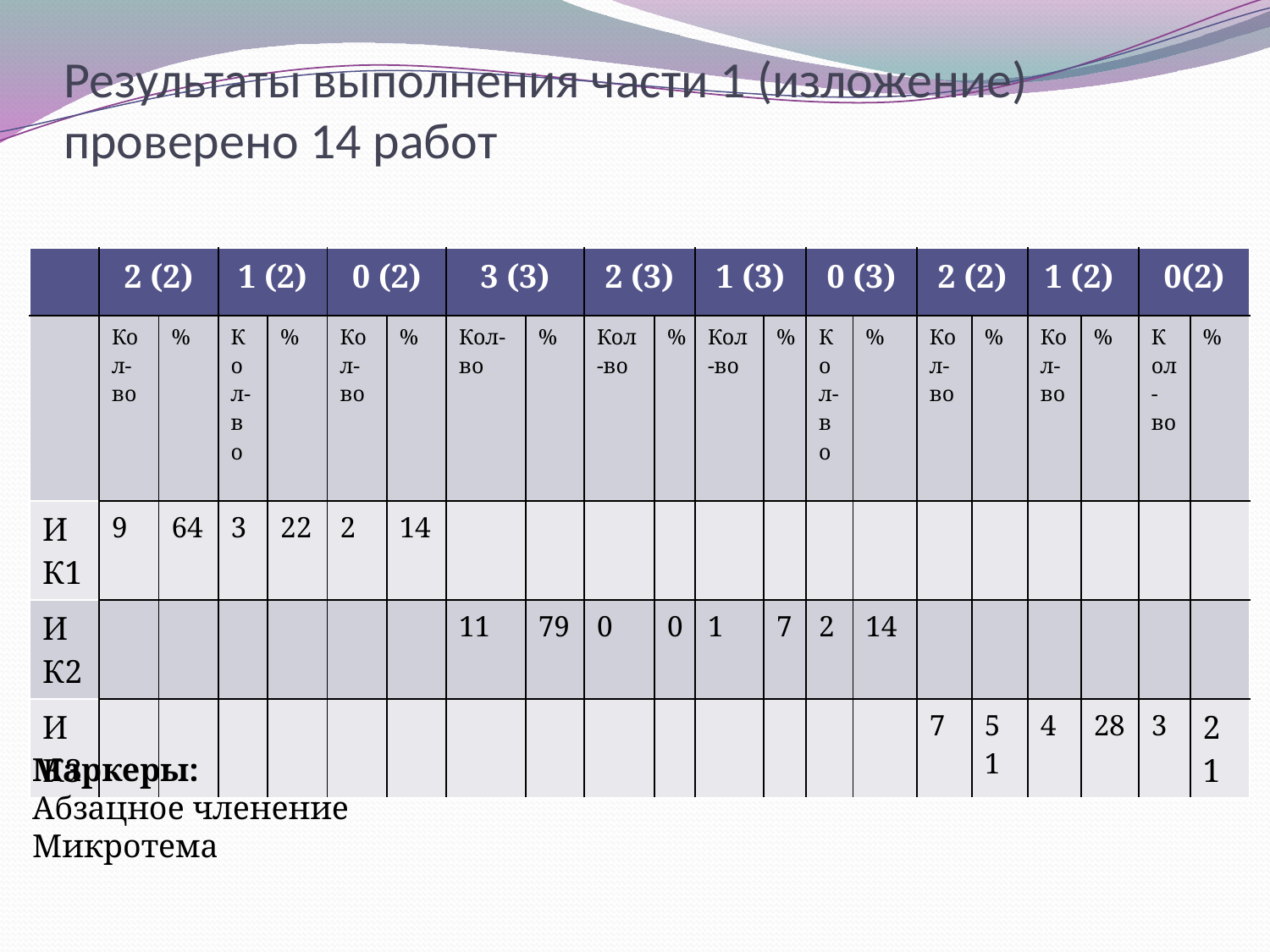

# Результаты выполнения части 1 (изложение) проверено 14 работ
|  | 2 (2) |  | 1 (2) |  | 0 (2) |  | 3 (3) |  | 2 (3) |  | 1 (3) |  | 0 (3) |  | 2 (2) |  | 1 (2) |  | 0(2) |  |
| --- | --- | --- | --- | --- | --- | --- | --- | --- | --- | --- | --- | --- | --- | --- | --- | --- | --- | --- | --- | --- |
|  | Кол-во | % | Кол-во | % | Кол-во | % | Кол-во | % | Кол-во | % | Кол-во | % | Кол-во | % | Кол-во | % | Кол-во | % | Кол-во | % |
| ИК1 | 9 | 64 | 3 | 22 | 2 | 14 |  |  |  |  |  |  |  |  |  |  |  |  |  |  |
| ИК2 |  |  |  |  |  |  | 11 | 79 | 0 | 0 | 1 | 7 | 2 | 14 |  |  |  |  |  |  |
| ИК3 |  |  |  |  |  |  |  |  |  |  |  |  |  |  | 7 | 51 | 4 | 28 | 3 | 21 |
Маркеры:
Абзацное членение
Микротема